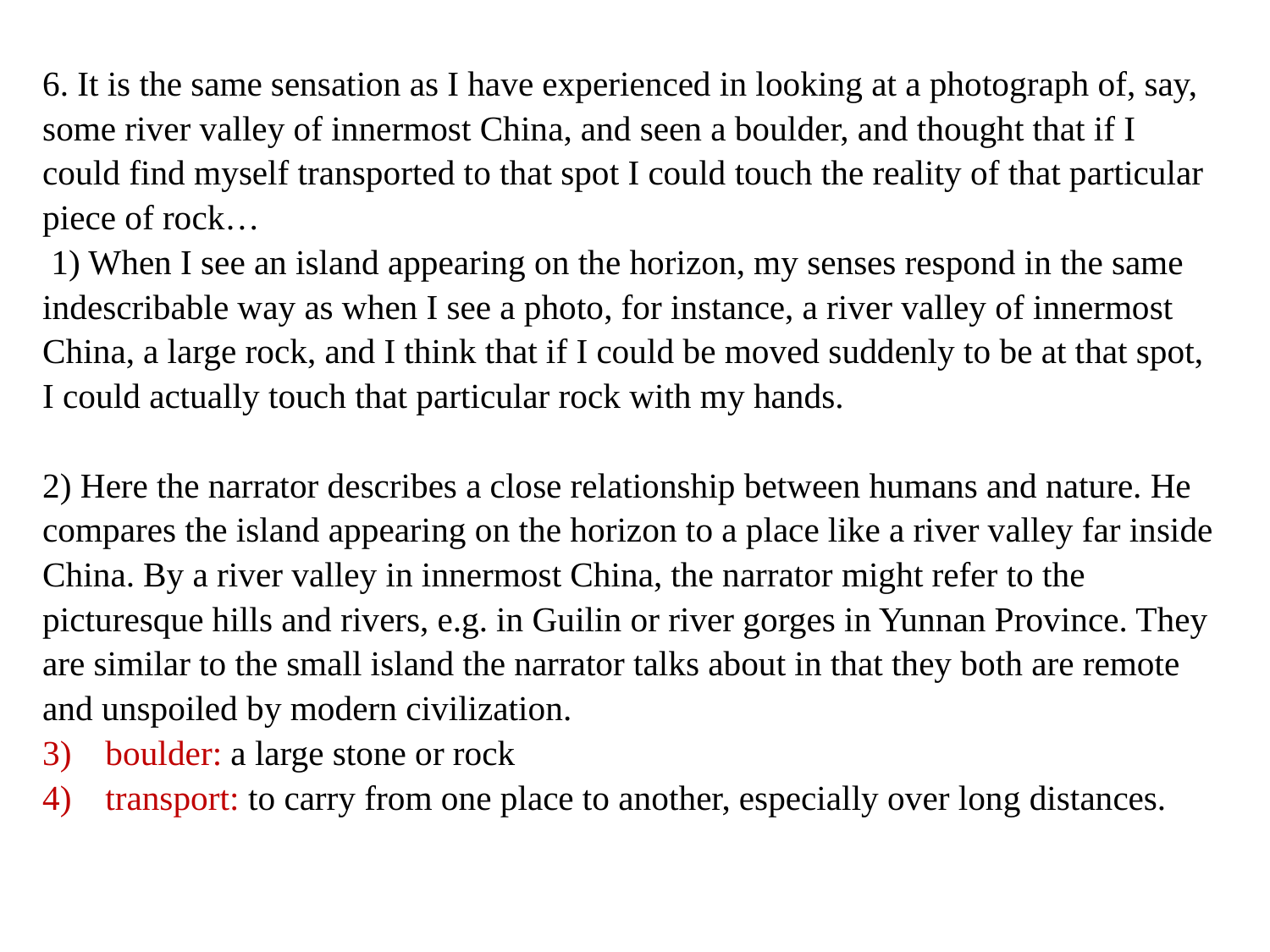

6. It is the same sensation as I have experienced in looking at a photograph of, say,
some river valley of innermost China, and seen a boulder, and thought that if I
could find myself transported to that spot I could touch the reality of that particular
piece of rock…
 1) When I see an island appearing on the horizon, my senses respond in the same
indescribable way as when I see a photo, for instance, a river valley of innermost
China, a large rock, and I think that if I could be moved suddenly to be at that spot,
I could actually touch that particular rock with my hands.

2) Here the narrator describes a close relationship between humans and nature. He
compares the island appearing on the horizon to a place like a river valley far inside
China. By a river valley in innermost China, the narrator might refer to the
picturesque hills and rivers, e.g. in Guilin or river gorges in Yunnan Province. They
are similar to the small island the narrator talks about in that they both are remote
and unspoiled by modern civilization.
boulder: a large stone or rock
transport: to carry from one place to another, especially over long distances.